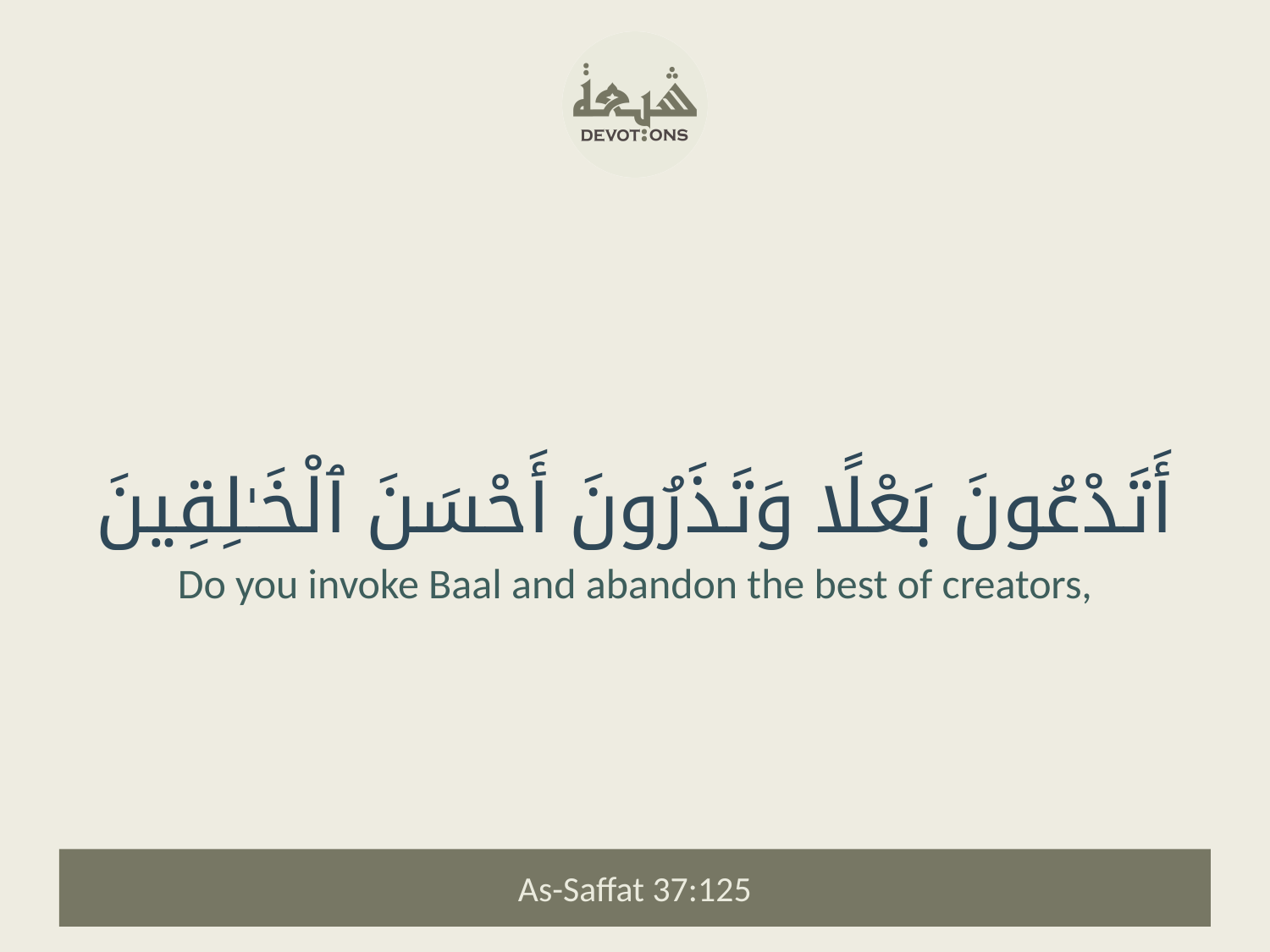

أَتَدْعُونَ بَعْلًا وَتَذَرُونَ أَحْسَنَ ٱلْخَـٰلِقِينَ
Do you invoke Baal and abandon the best of creators,
As-Saffat 37:125